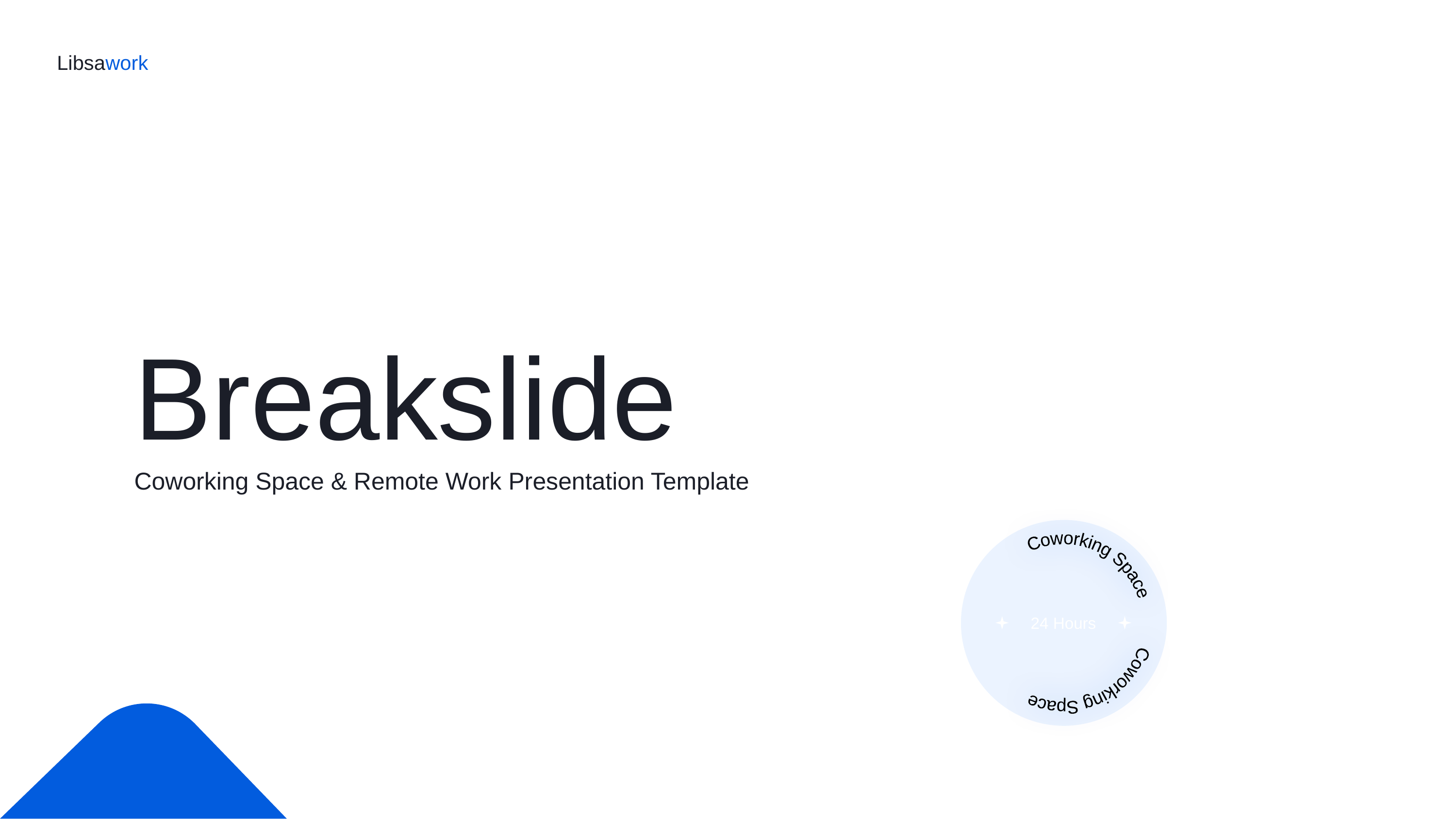

Libsawork
Breakslide
Coworking Space & Remote Work Presentation Template

Coworking Space          Coworking Space
24 Hours